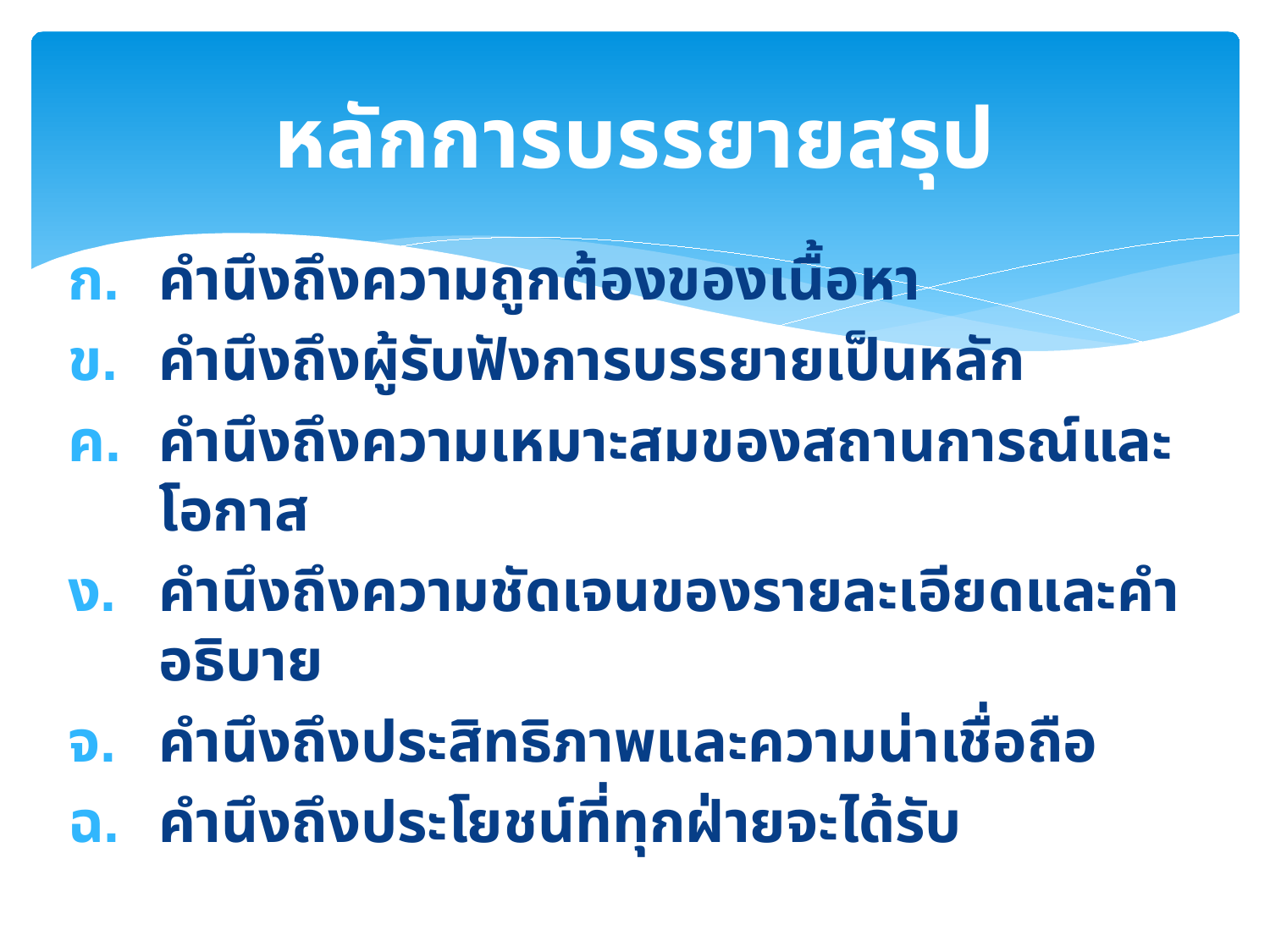

# หลักการบรรยายสรุป
คำนึงถึงความถูกต้องของเนื้อหา
คำนึงถึงผู้รับฟังการบรรยายเป็นหลัก
คำนึงถึงความเหมาะสมของสถานการณ์และโอกาส
คำนึงถึงความชัดเจนของรายละเอียดและคำอธิบาย
คำนึงถึงประสิทธิภาพและความน่าเชื่อถือ
คำนึงถึงประโยชน์ที่ทุกฝ่ายจะได้รับ